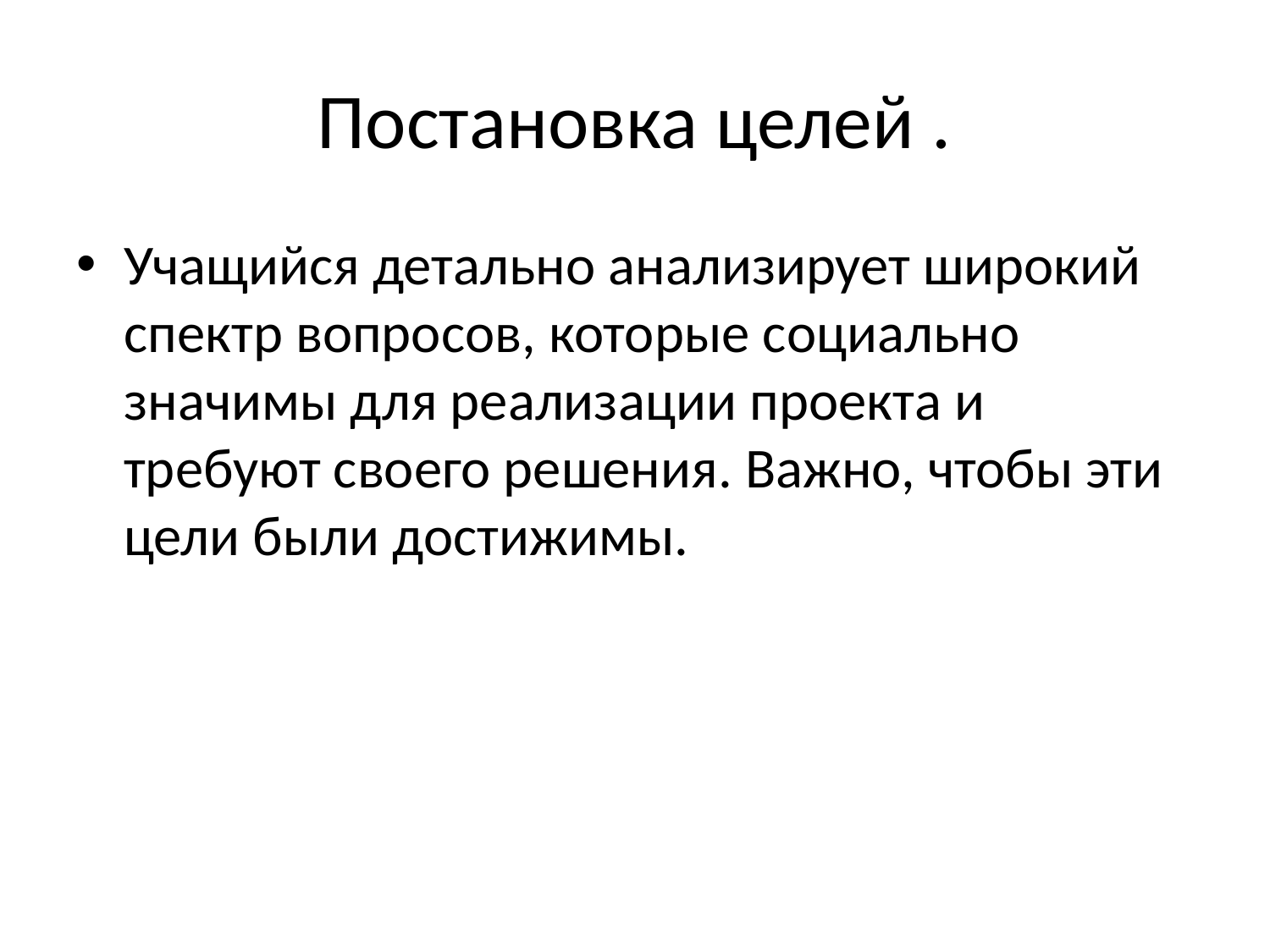

# Постановка целей .
Учащийся детально анализирует широкий спектр вопросов, которые социально значимы для реализации проекта и требуют своего решения. Важно, чтобы эти цели были достижимы.